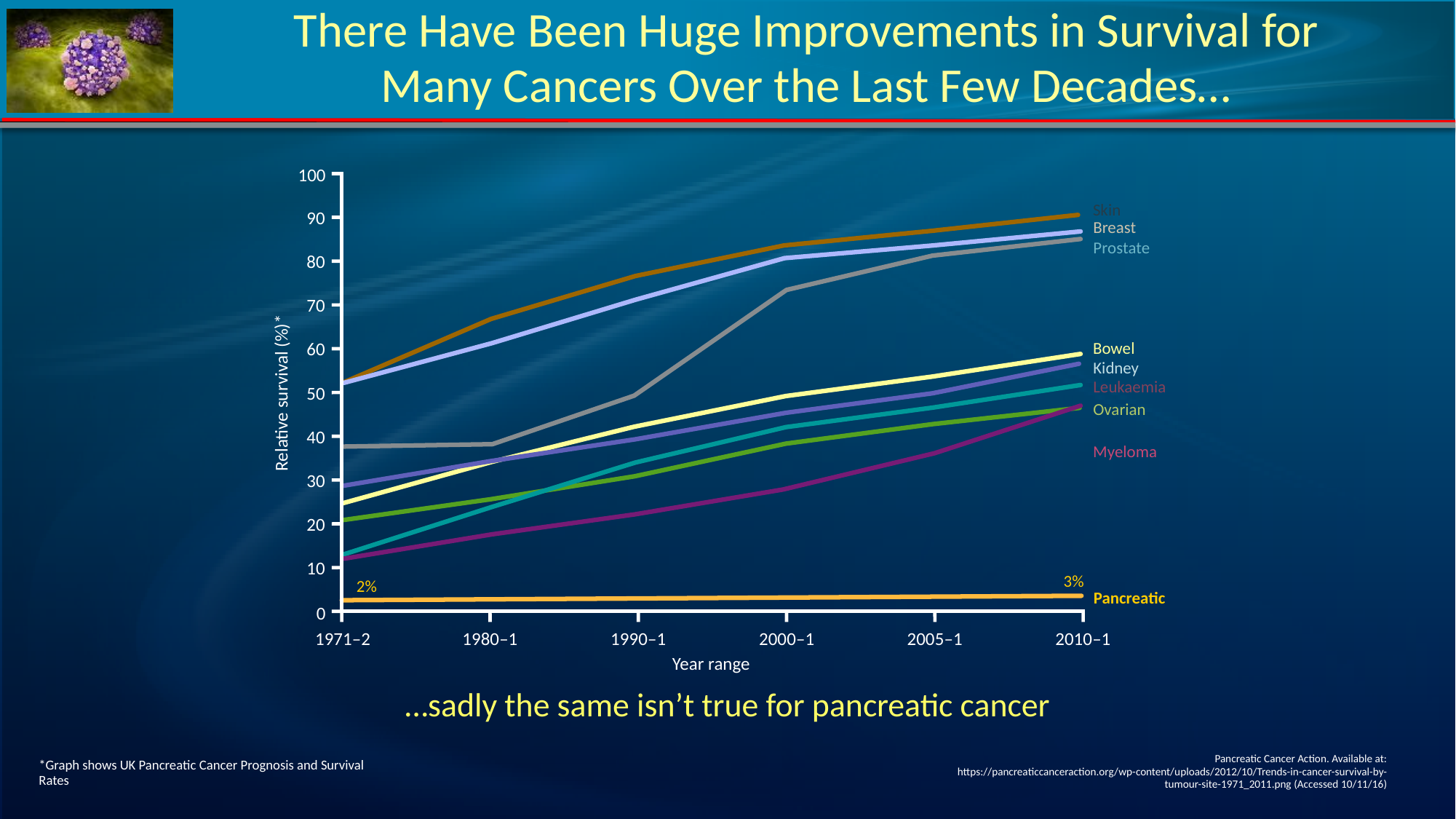

# There Have Been Huge Improvements in Survival for Many Cancers Over the Last Few Decades…
100

90

80

70

60

50
Relative survival (%)*

40

30

20

10

0

1971–2
1980–1
1990–1
2000–1
2005–1
2010–1
Year range
Skin

Breast

Prostate

Bowel

Kidney

Leukaemia

Ovarian

Myeloma
3%
2%
Pancreatic

…sadly the same isn’t true for pancreatic cancer
Pancreatic Cancer Action. Available at: https://pancreaticcanceraction.org/wp-content/uploads/2012/10/Trends-in-cancer-survival-by-tumour-site-1971_2011.png (Accessed 10/11/16)
*Graph shows UK Pancreatic Cancer Prognosis and Survival Rates